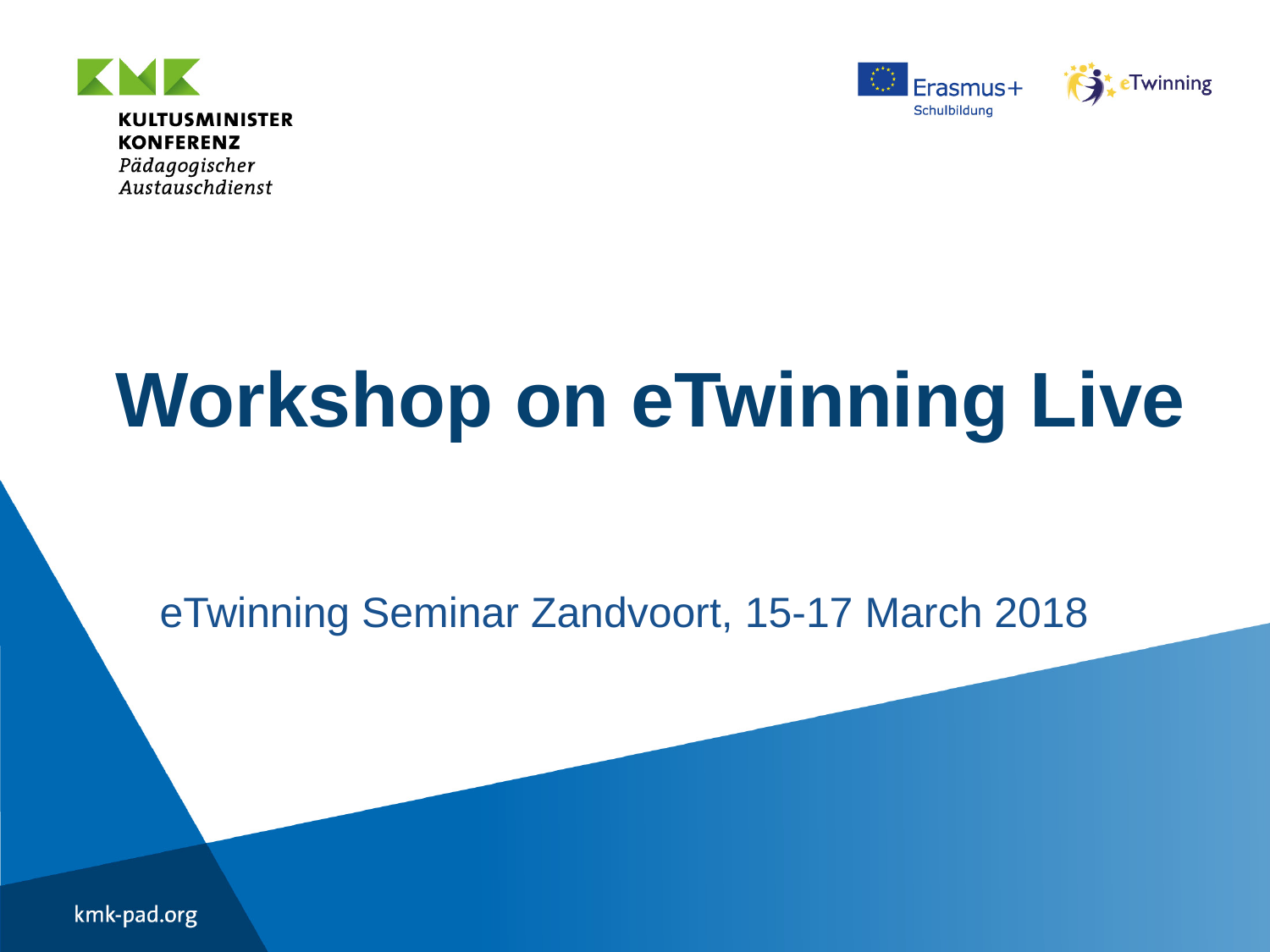

# Workshop on eTwinning Live
eTwinning Seminar Zandvoort, 15-17 March 2018